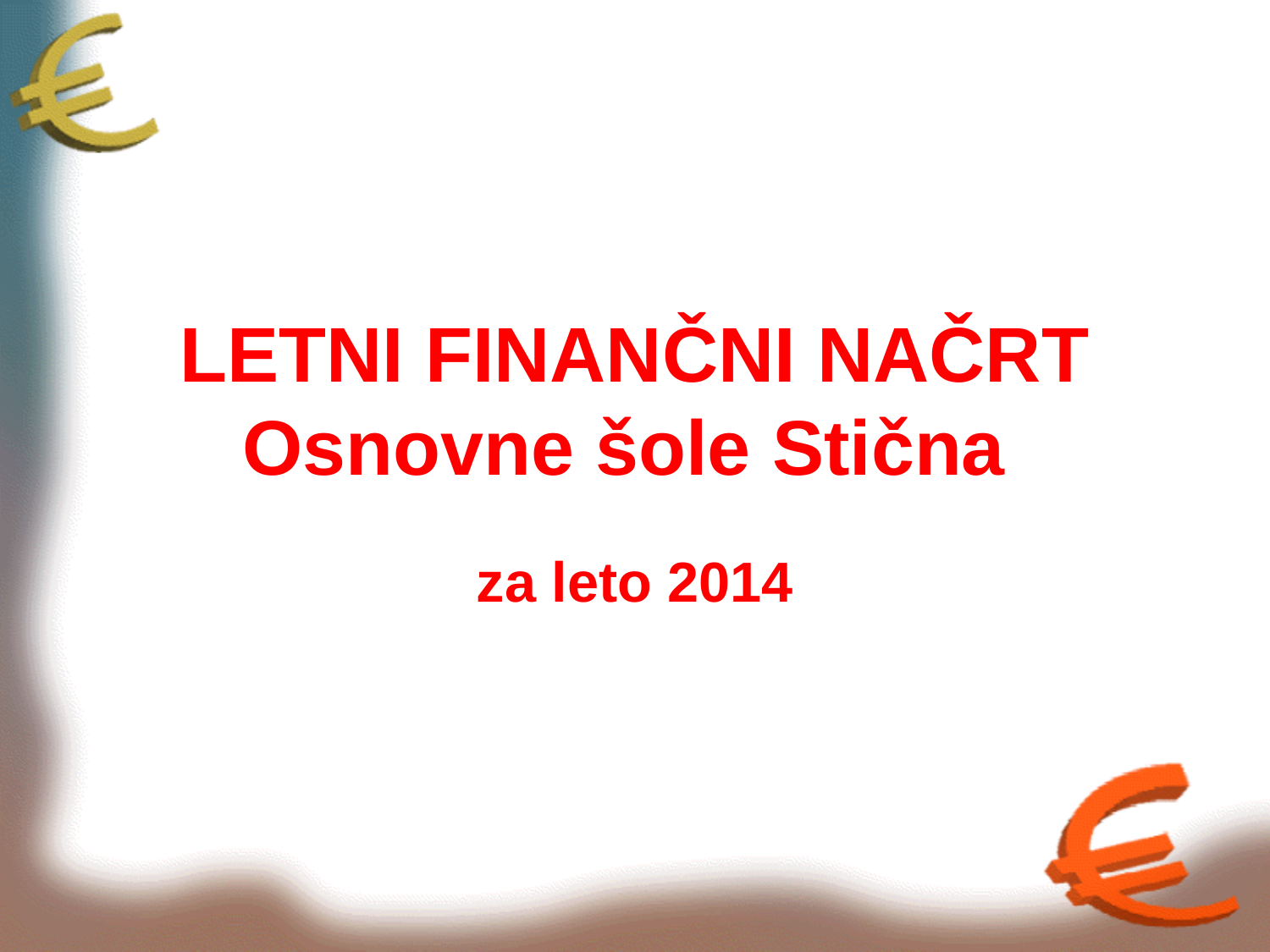

# LETNI FINANČNI NAČRT Osnovne šole Stična
za leto 2014